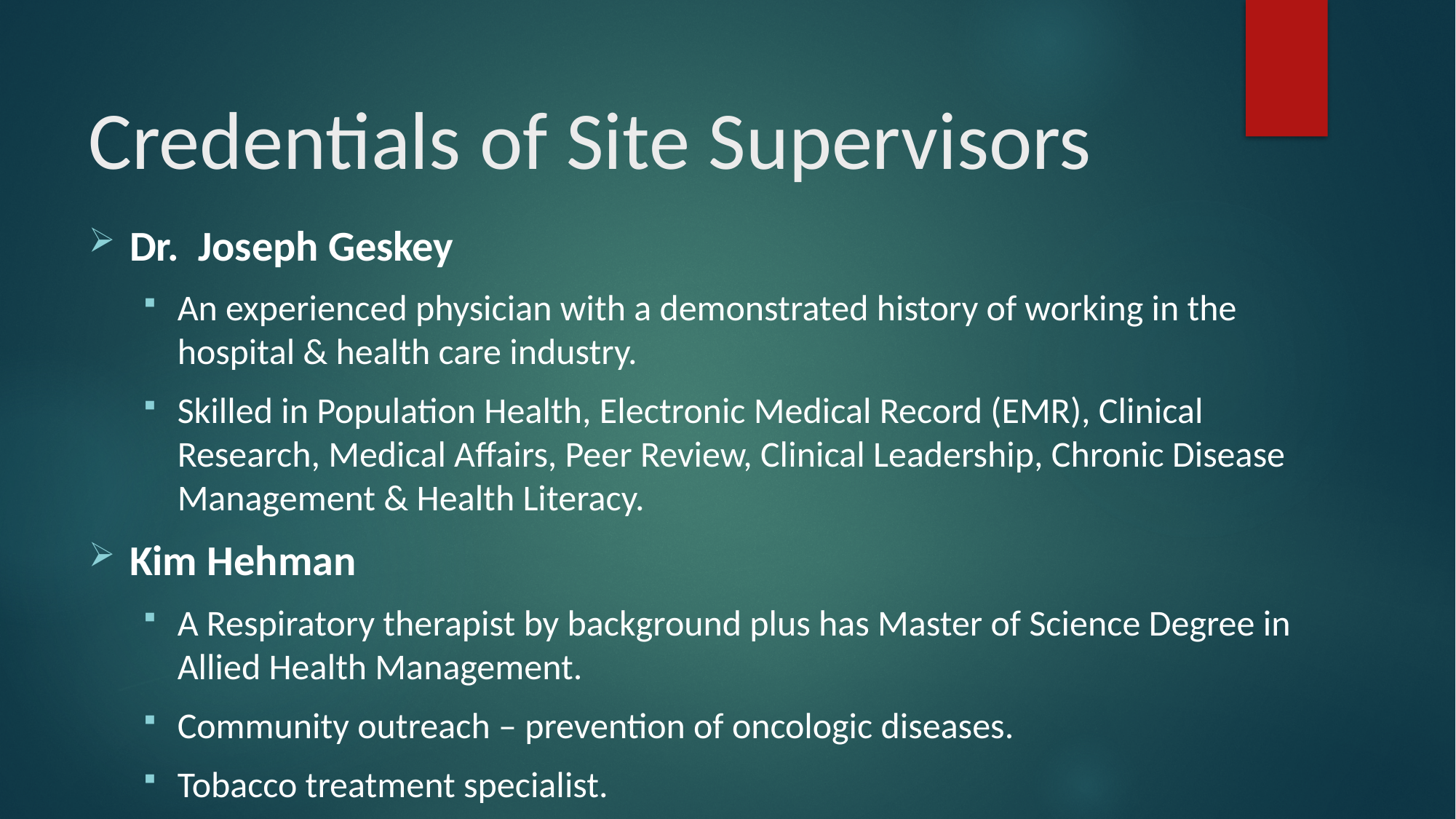

# Credentials of Site Supervisors
Dr.  Joseph Geskey
An experienced physician with a demonstrated history of working in the hospital & health care industry.
Skilled in Population Health, Electronic Medical Record (EMR), Clinical Research, Medical Affairs, Peer Review, Clinical Leadership, Chronic Disease Management & Health Literacy.
Kim Hehman
A Respiratory therapist by background plus has Master of Science Degree in  Allied Health Management.
Community outreach – prevention of oncologic diseases.
Tobacco treatment specialist.